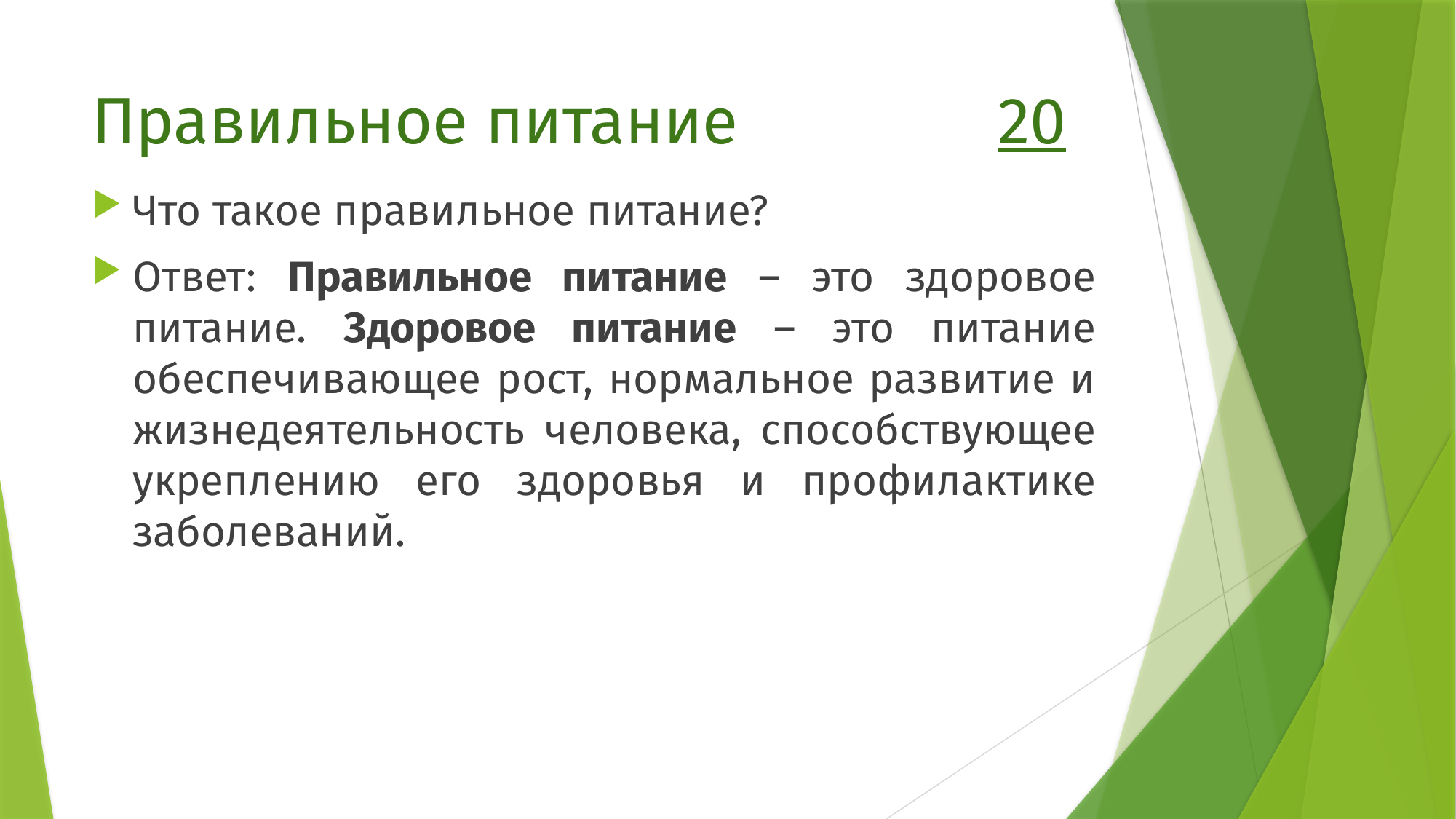

# Правильное питание               20
Что такое правильное питание?
Ответ: Правильное питание – это здоровое питание. Здоровое питание – это питание обеспечивающее рост, нормальное развитие и жизнедеятельность человека, способствующее укреплению его здоровья и профилактике заболеваний.